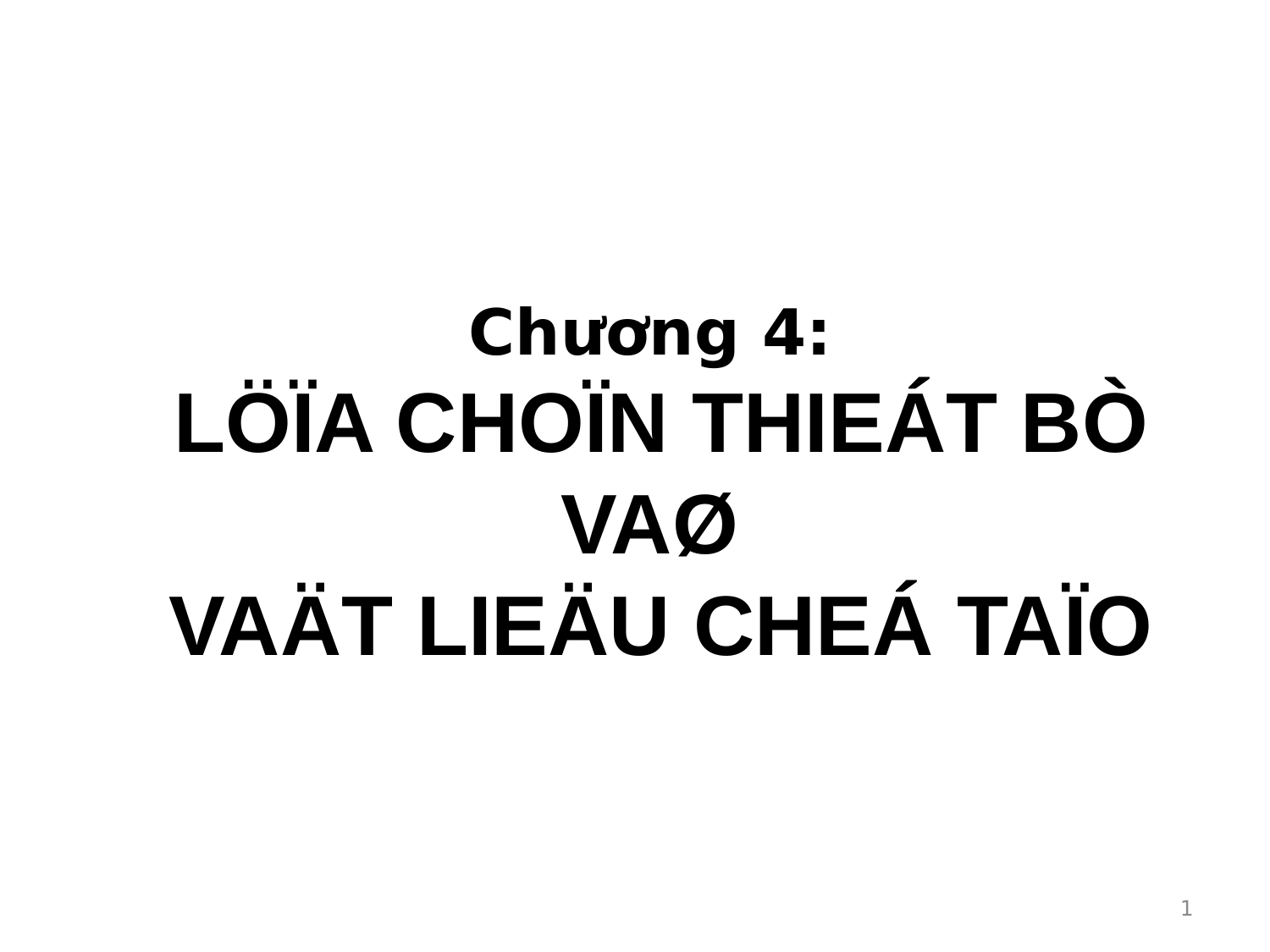

#
Chương 4:
LÖÏA CHOÏN THIEÁT BÒ VAØ
VAÄT LIEÄU CHEÁ TAÏO

1